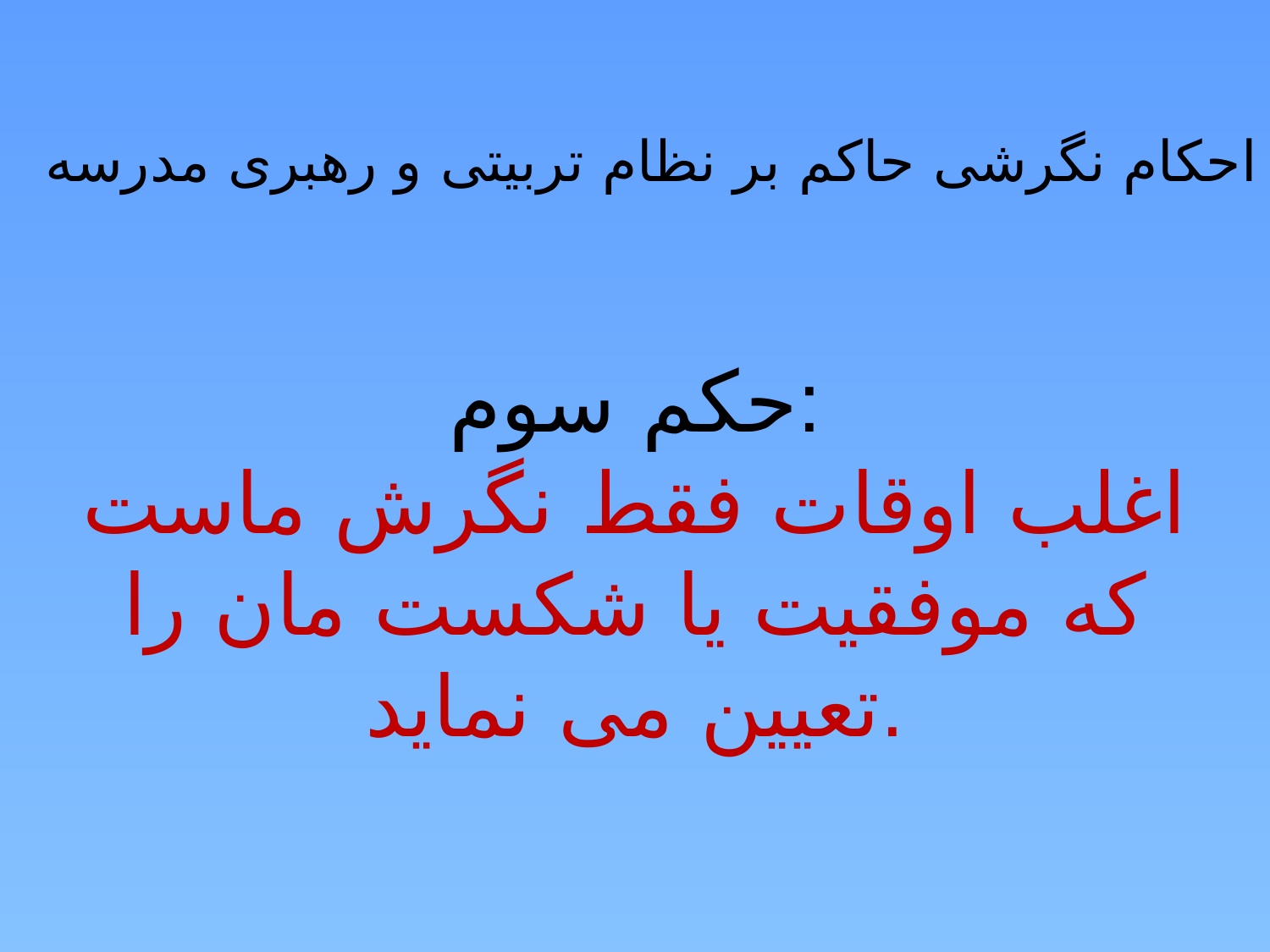

احکام نگرشی حاکم بر نظام تربیتی و رهبری مدرسه

حکم سوم:
اغلب اوقات فقط نگرش ماست که موفقیت یا شکست مان را تعیین می نماید.